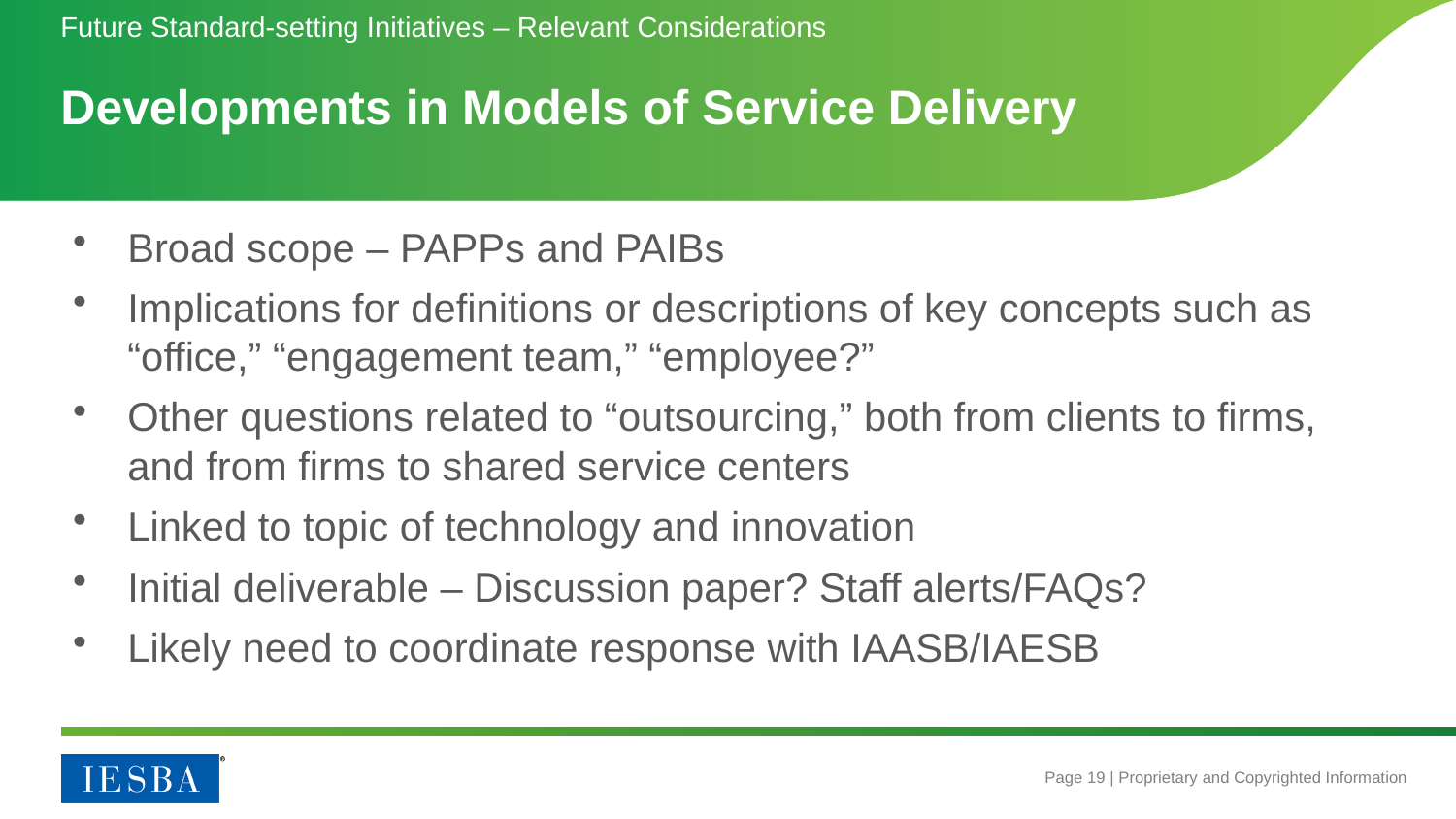

Future Standard-setting Initiatives – Relevant Considerations
# Developments in Models of Service Delivery
Broad scope – PAPPs and PAIBs
Implications for definitions or descriptions of key concepts such as “office,” “engagement team,” “employee?”
Other questions related to “outsourcing,” both from clients to firms, and from firms to shared service centers
Linked to topic of technology and innovation
Initial deliverable – Discussion paper? Staff alerts/FAQs?
Likely need to coordinate response with IAASB/IAESB